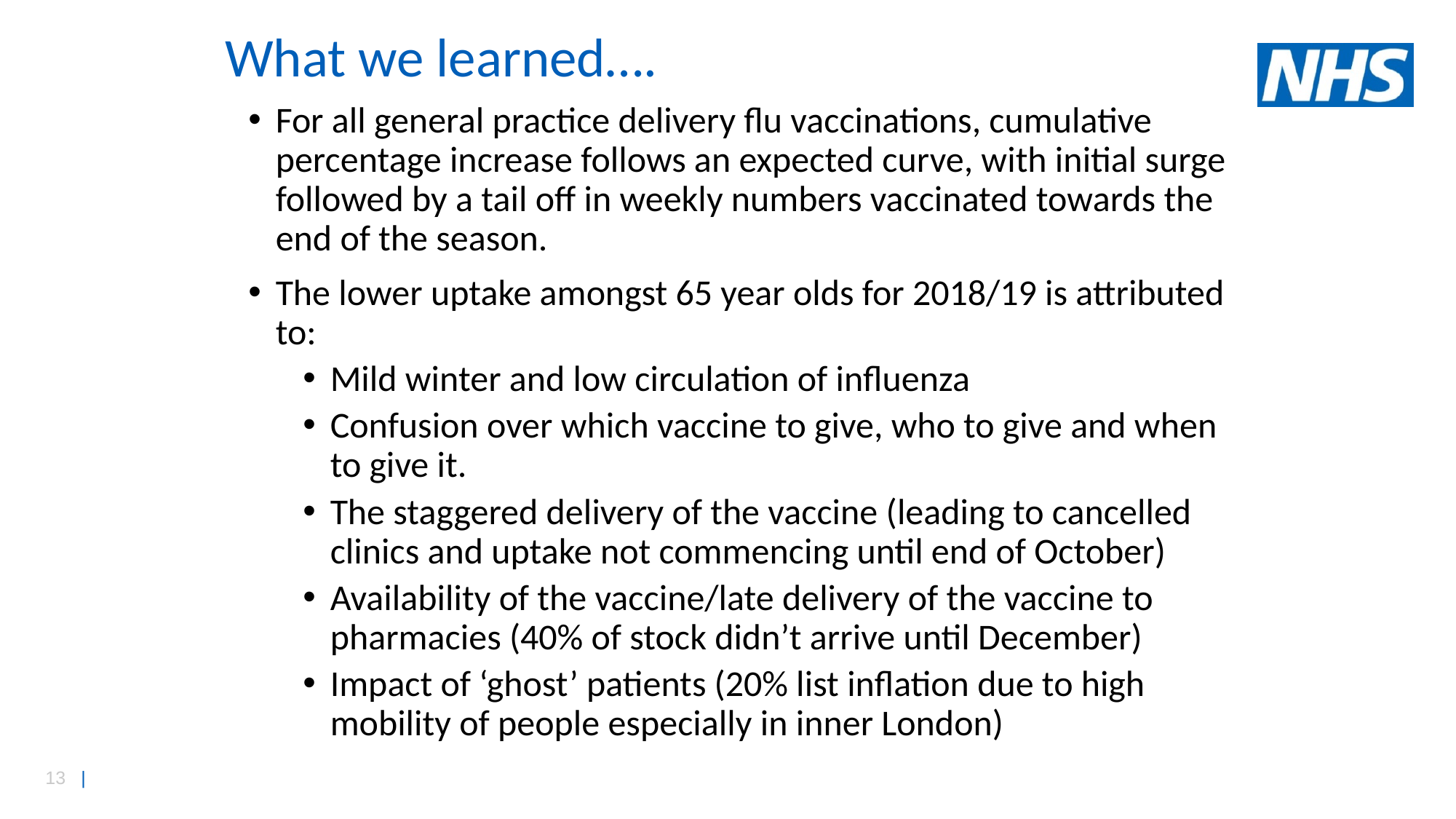

# What we learned….
For all general practice delivery flu vaccinations, cumulative percentage increase follows an expected curve, with initial surge followed by a tail off in weekly numbers vaccinated towards the end of the season.
The lower uptake amongst 65 year olds for 2018/19 is attributed to:
Mild winter and low circulation of influenza
Confusion over which vaccine to give, who to give and when to give it.
The staggered delivery of the vaccine (leading to cancelled clinics and uptake not commencing until end of October)
Availability of the vaccine/late delivery of the vaccine to pharmacies (40% of stock didn’t arrive until December)
Impact of ‘ghost’ patients (20% list inflation due to high mobility of people especially in inner London)